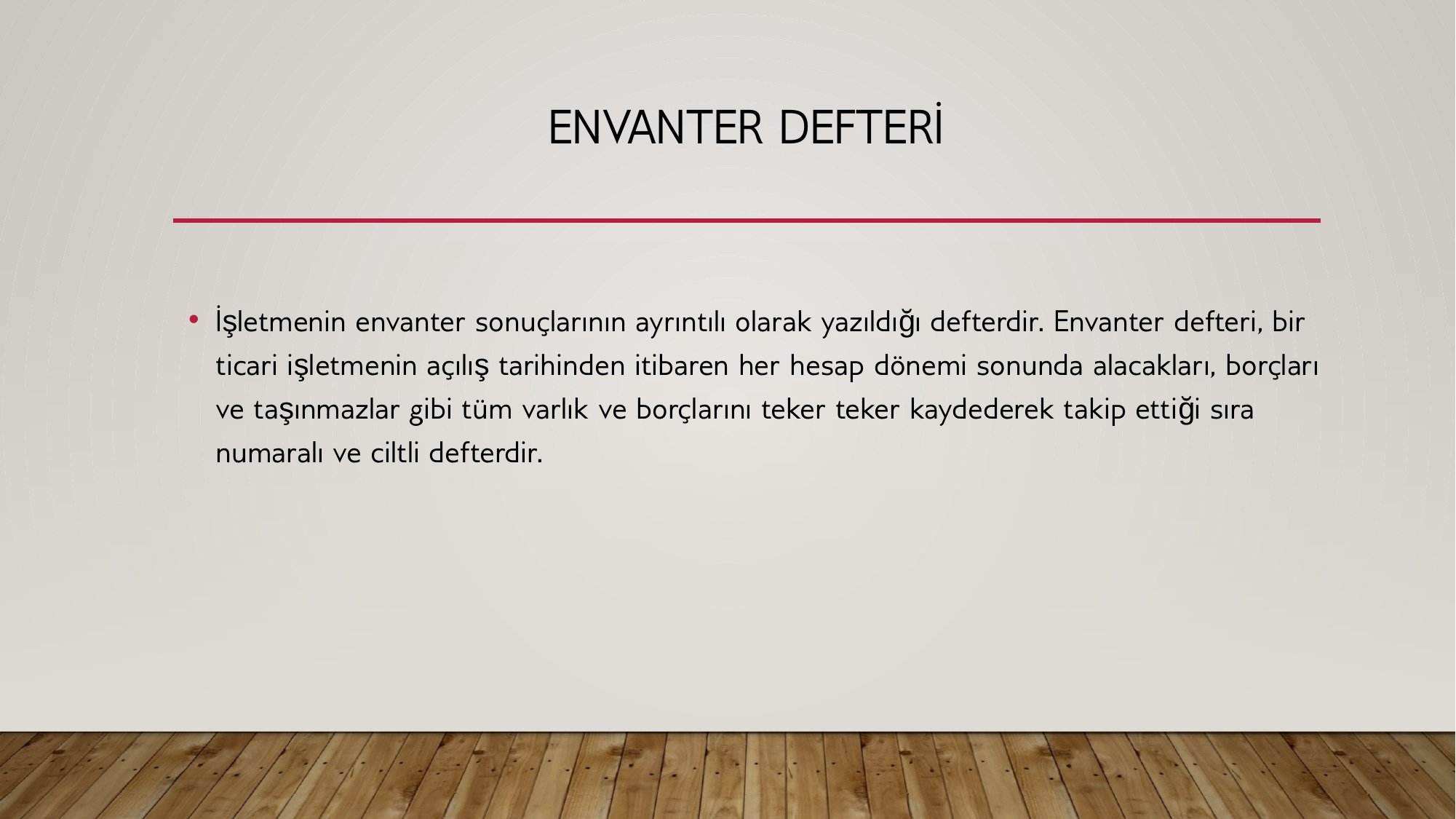

# ENVANTER DEFTERİ
İşletmenin envanter sonuçlarının ayrıntılı olarak yazıldığı defterdir. Envanter defteri, bir ticari işletmenin açılış tarihinden itibaren her hesap dönemi sonunda alacakları, borçları ve taşınmazlar gibi tüm varlık ve borçlarını teker teker kaydederek takip ettiği sıra numaralı ve ciltli defterdir.